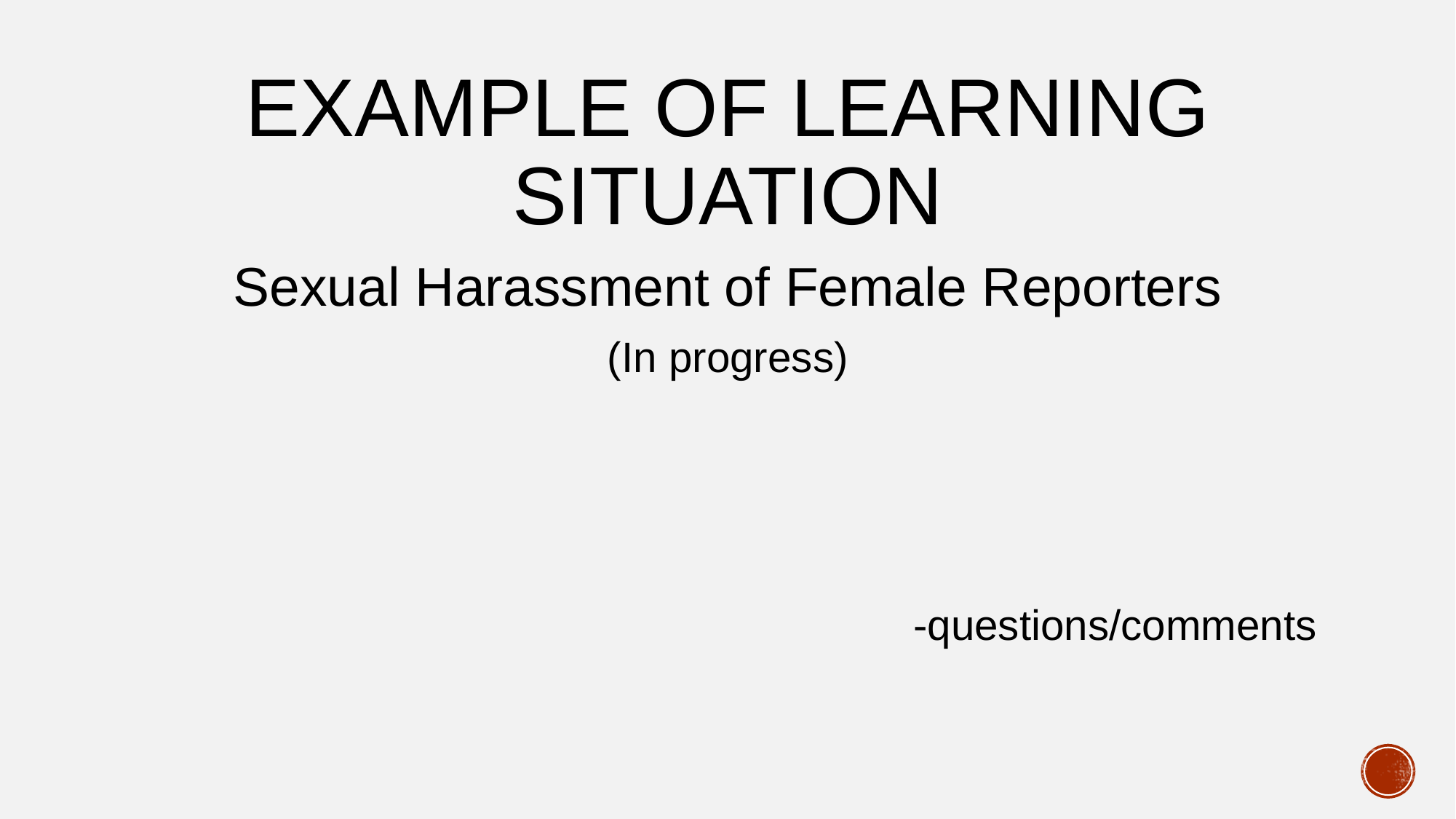

# Example of Learning Situation
Sexual Harassment of Female Reporters
(In progress)

-questions/comments